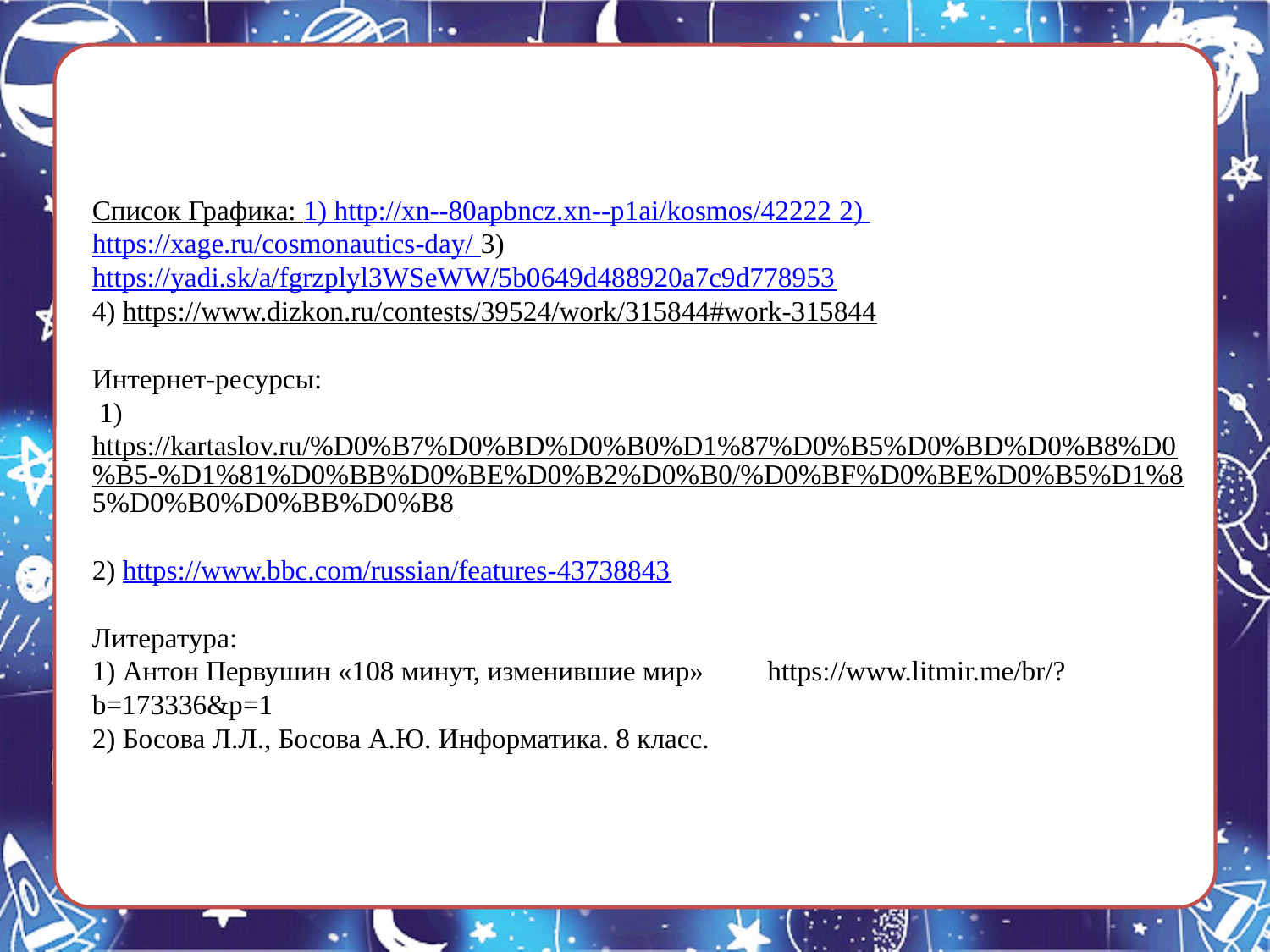

# Список Графика: 1) http://xn--80apbncz.xn--p1ai/kosmos/42222 2) https://xage.ru/cosmonautics-day/ 3) https://yadi.sk/a/fgrzplyl3WSeWW/5b0649d488920a7c9d778953 4) https://www.dizkon.ru/contests/39524/work/315844#work-315844 Интернет-ресурсы: 1) https://kartaslov.ru/%D0%B7%D0%BD%D0%B0%D1%87%D0%B5%D0%BD%D0%B8%D0%B5-%D1%81%D0%BB%D0%BE%D0%B2%D0%B0/%D0%BF%D0%BE%D0%B5%D1%85%D0%B0%D0%BB%D0%B8 2) https://www.bbc.com/russian/features-43738843 Литература: 1) Антон Первушин «108 минут, изменившие мир»         https://www.litmir.me/br/?b=173336&p=1 2) Босова Л.Л., Босова А.Ю. Информатика. 8 класс.